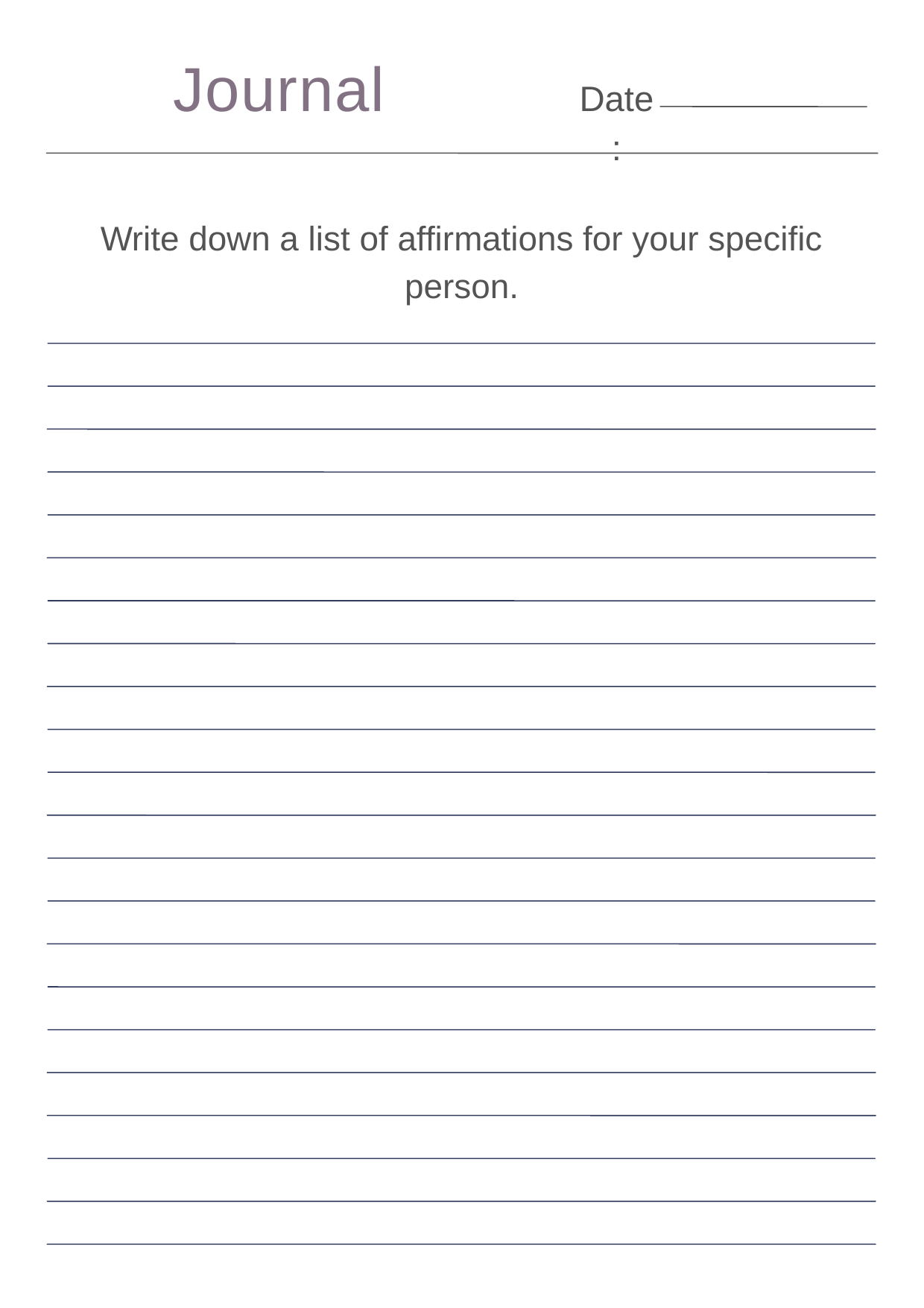

Journal
Date:

Write down a list of affirmations for your specific person.